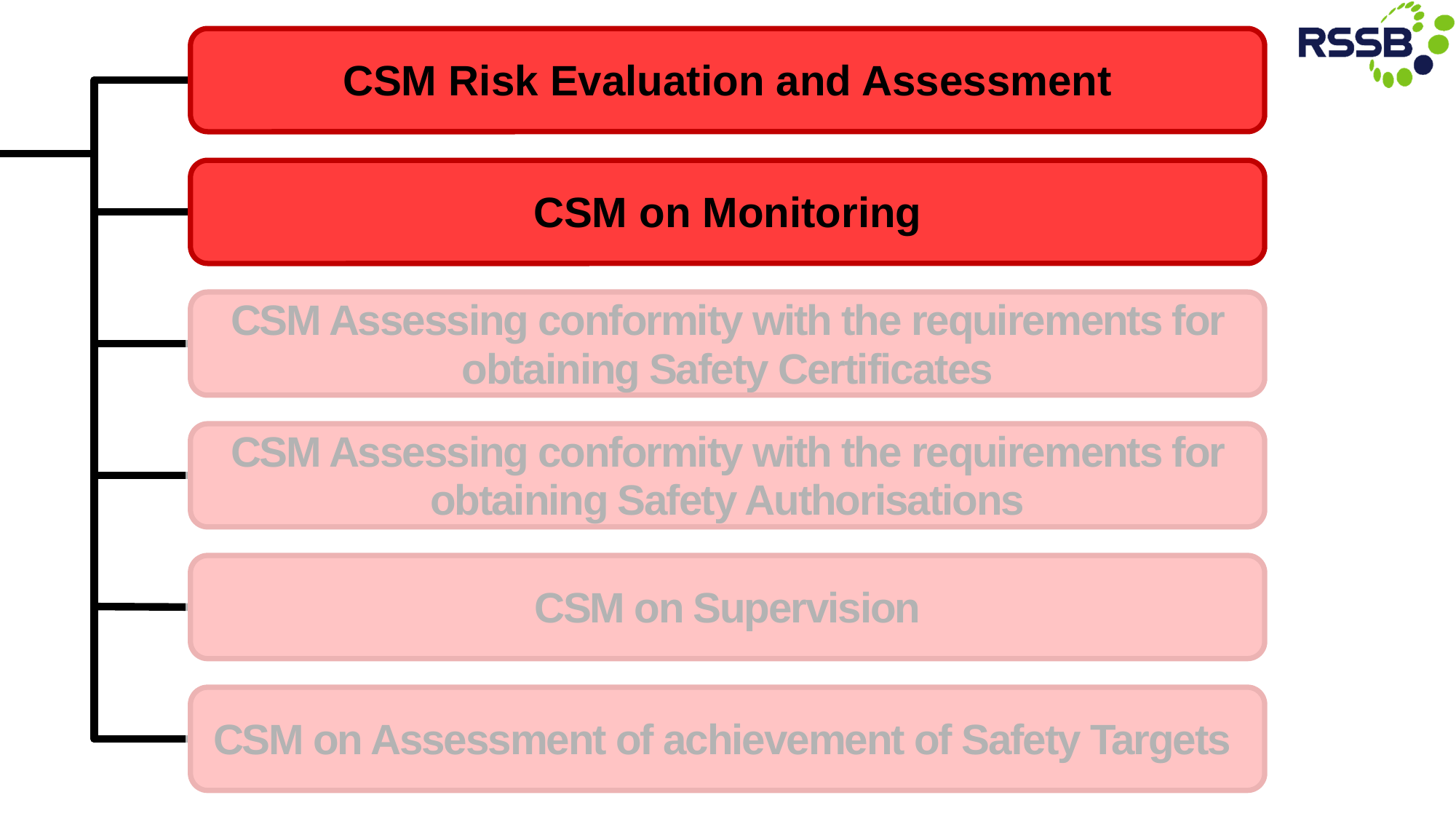

CSM Risk Evaluation and Assessment
CSM on Monitoring

CSM Assessing conformity with the requirements for obtaining Safety Certificates
CSM Assessing conformity with the requirements for obtaining Safety Authorisations
CSM on Supervision
CSM on Assessment of achievement of Safety Targets